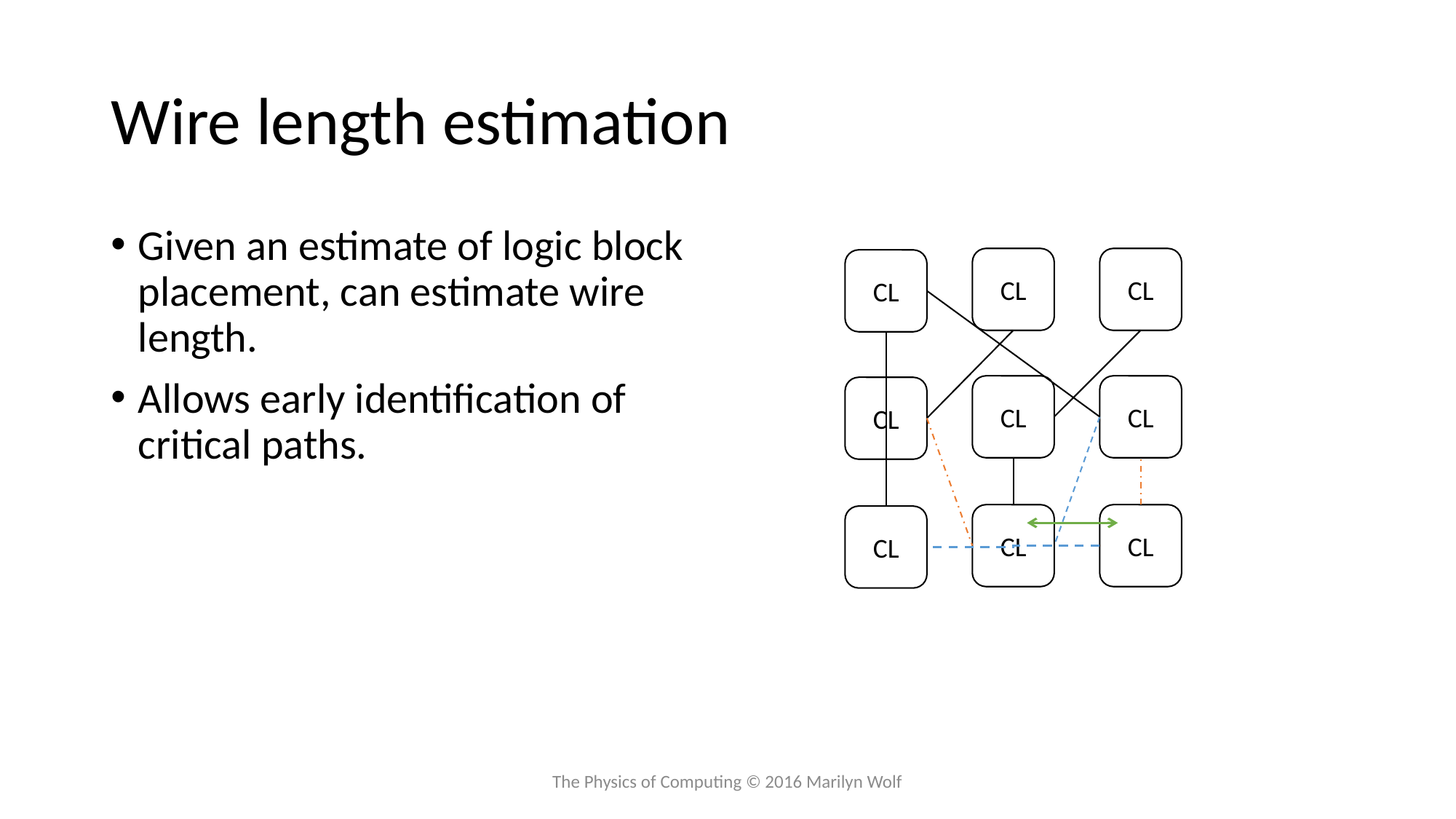

# Wire length estimation
Given an estimate of logic block placement, can estimate wire length.
Allows early identification of critical paths.
CL
CL
CL
CL
CL
CL
CL
CL
CL
The Physics of Computing © 2016 Marilyn Wolf